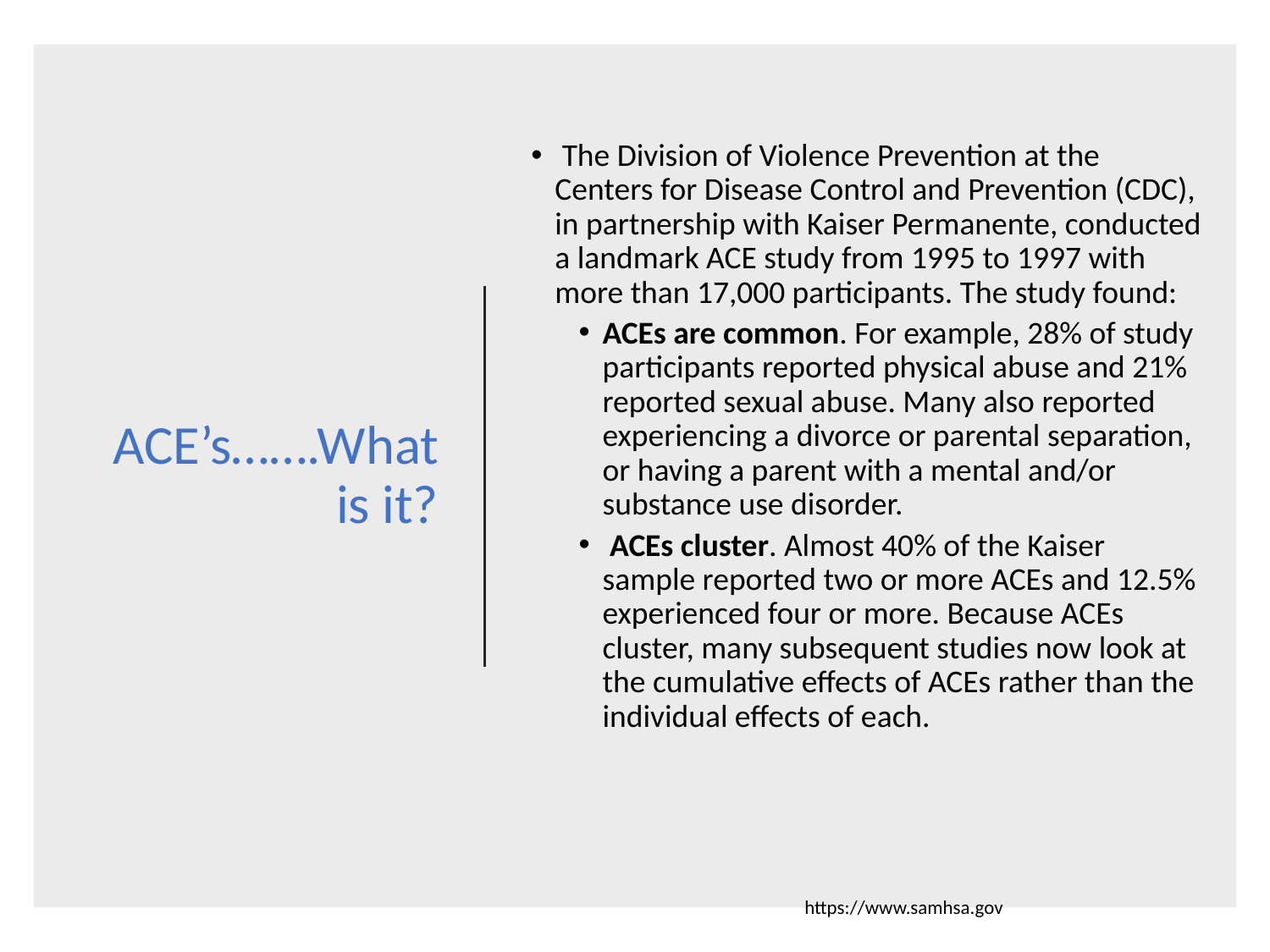

The Division of Violence Prevention at the Centers for Disease Control and Prevention (CDC), in partnership with Kaiser Permanente, conducted a landmark ACE study from 1995 to 1997 with more than 17,000 participants. The study found:
ACEs are common. For example, 28% of study participants reported physical abuse and 21% reported sexual abuse. Many also reported experiencing a divorce or parental separation, or having a parent with a mental and/or substance use disorder.
 ACEs cluster. Almost 40% of the Kaiser sample reported two or more ACEs and 12.5% experienced four or more. Because ACEs cluster, many subsequent studies now look at the cumulative effects of ACEs rather than the individual effects of each.

# ACE’s…….What is it?
https://www.samhsa.gov